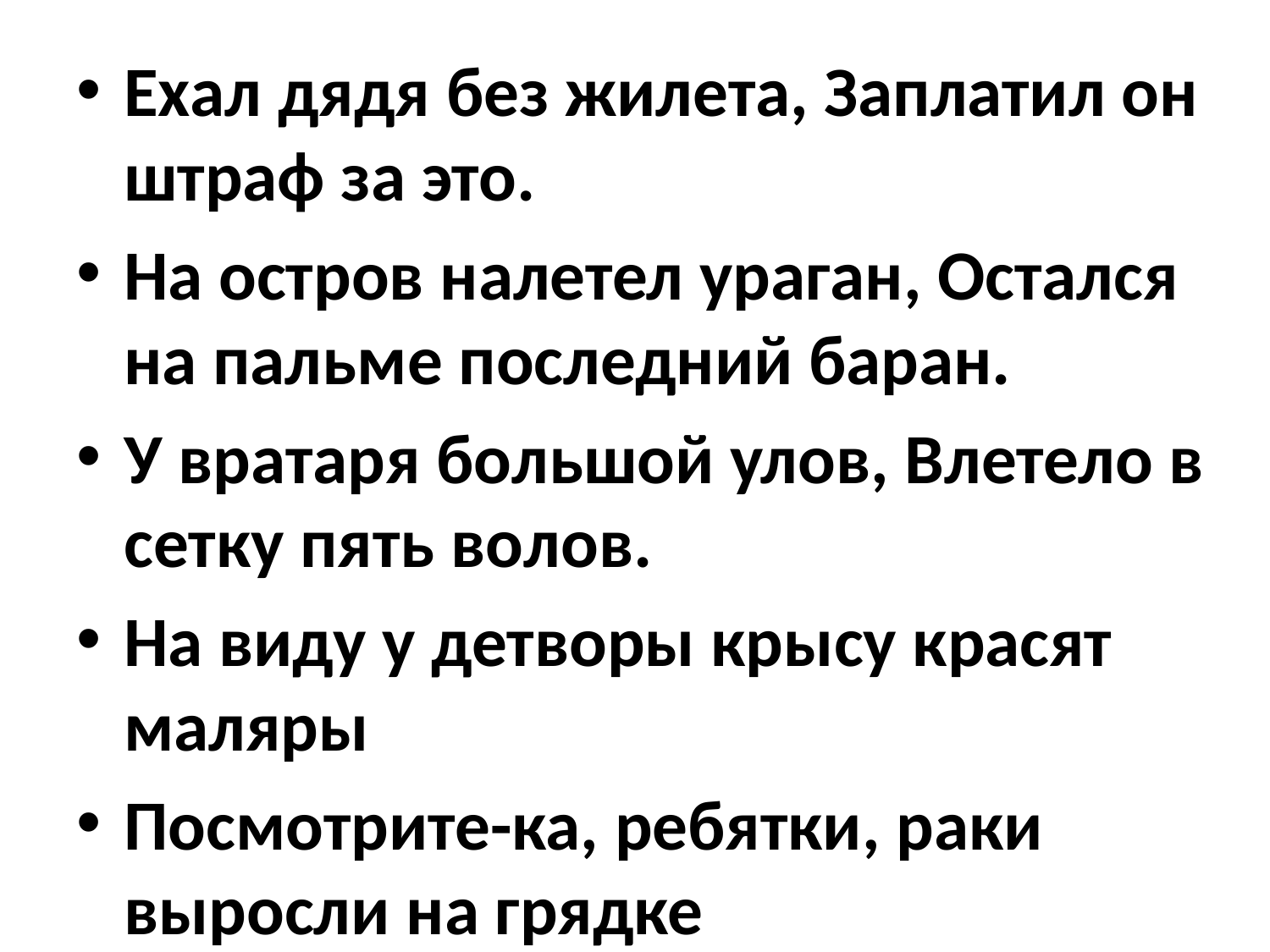

#
Ехал дядя без жилета, Заплатил он штраф за это.
На остров налетел ураган, Остался на пальме последний баран.
У вратаря большой улов, Влетело в сетку пять волов.
На виду у детворы крысу красят маляры
Посмотрите-ка, ребятки, раки выросли на грядке